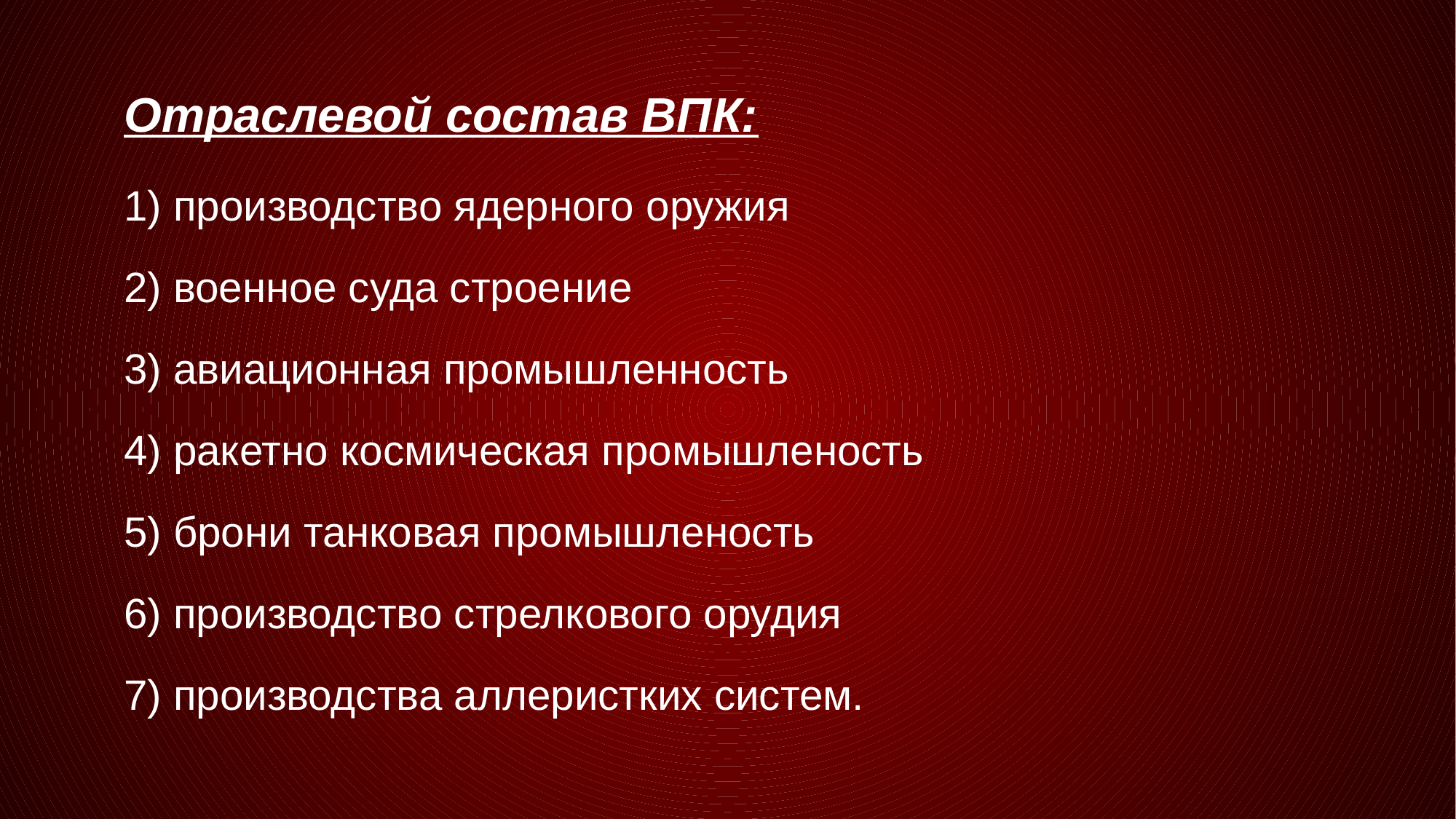

Отраслевой состав ВПК:
1) производство ядерного оружия
2) военное суда строение
3) авиационная промышленность
4) ракетно космическая промышленость
5) брони танковая промышленость
6) производство стрелкового орудия
7) производства аллеристких систем.